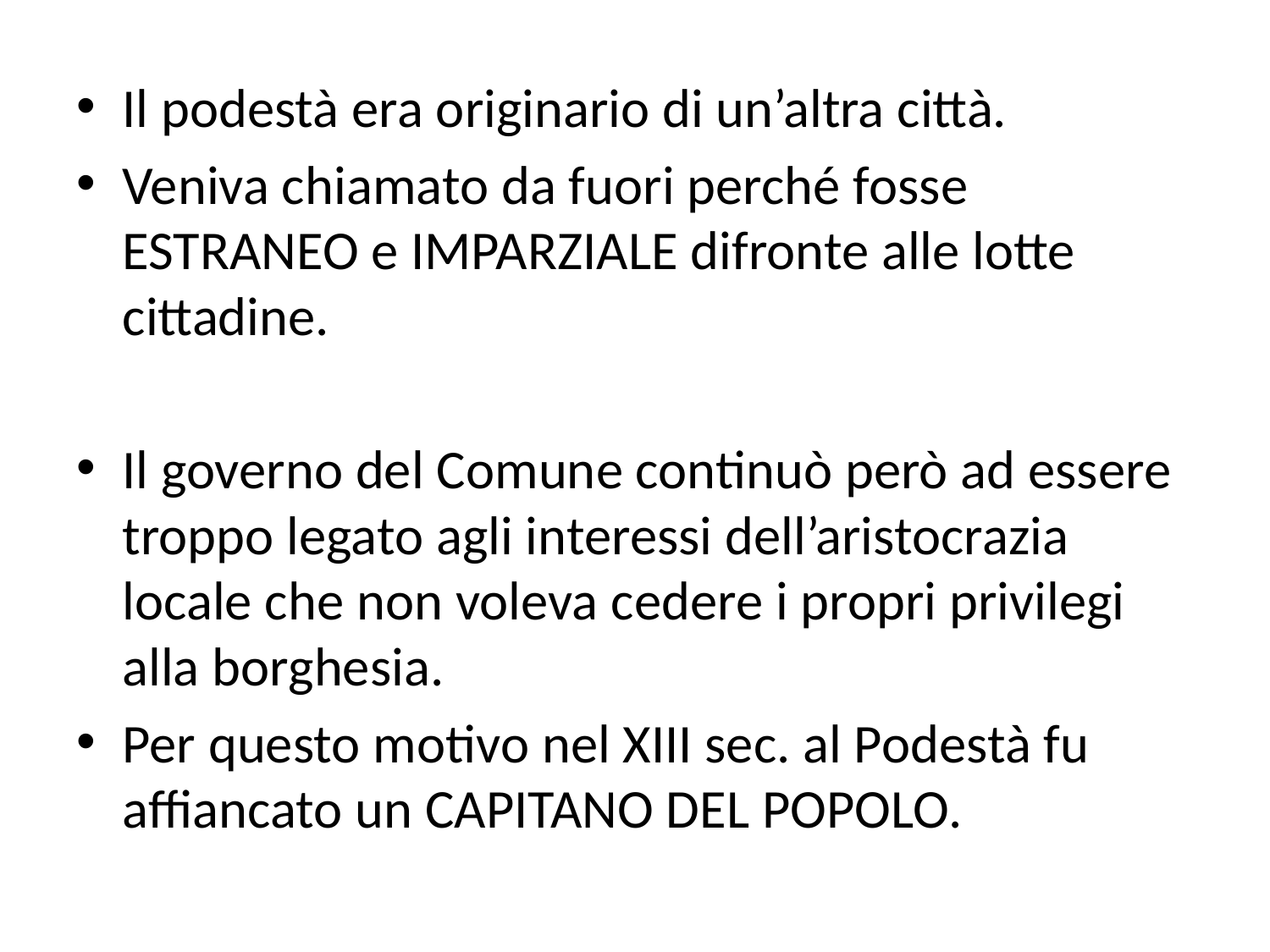

Il podestà era originario di un’altra città.
Veniva chiamato da fuori perché fosse ESTRANEO e IMPARZIALE difronte alle lotte cittadine.

Il governo del Comune continuò però ad essere troppo legato agli interessi dell’aristocrazia locale che non voleva cedere i propri privilegi alla borghesia.
Per questo motivo nel XIII sec. al Podestà fu affiancato un CAPITANO DEL POPOLO.